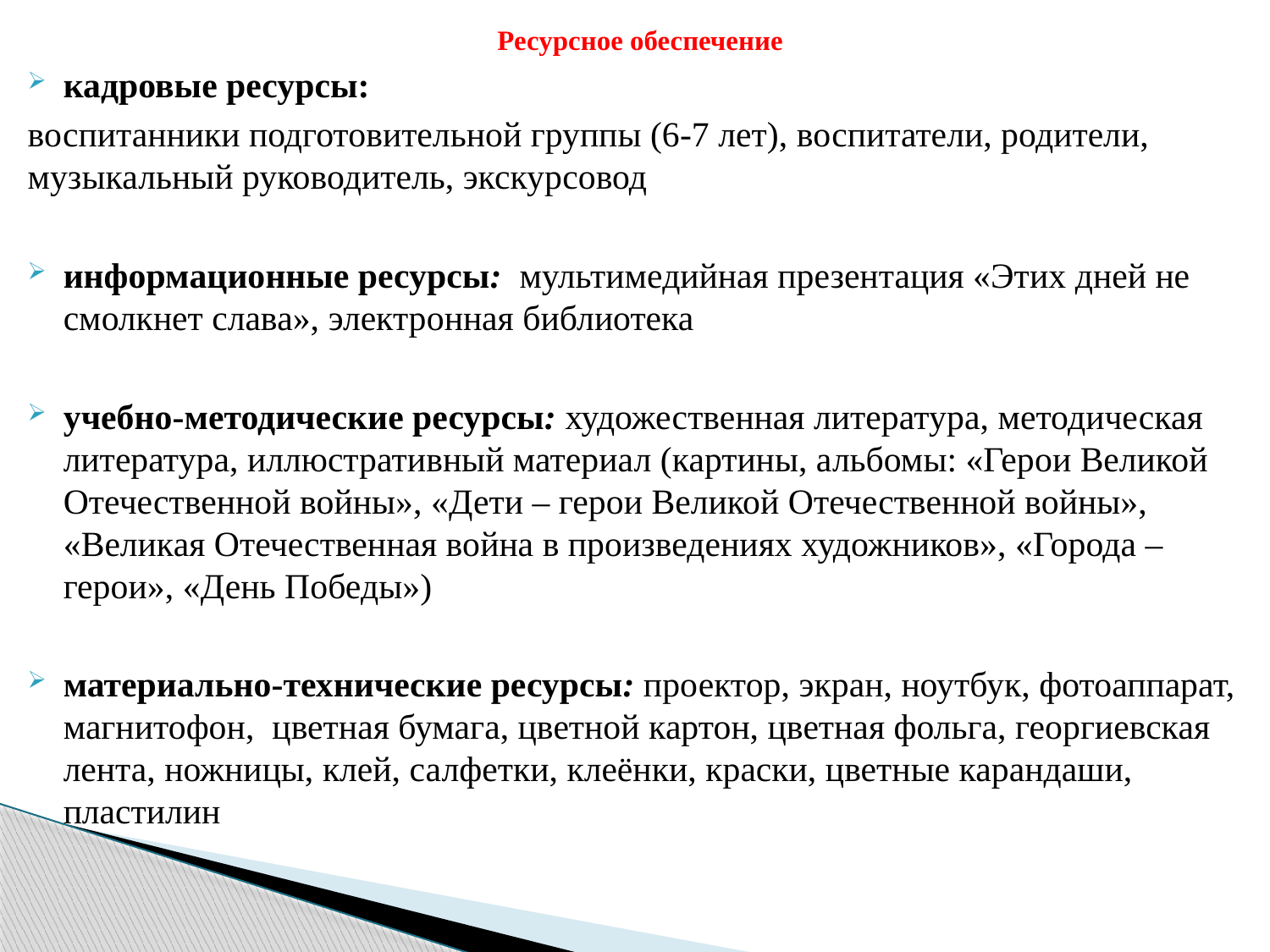

# Ресурсное обеспечение
кадровые ресурсы:
воспитанники подготовительной группы (6-7 лет), воспитатели, родители, музыкальный руководитель, экскурсовод

информационные ресурсы:  мультимедийная презентация «Этих дней не смолкнет слава», электронная библиотека

учебно-методические ресурсы: художественная литература, методическая литература, иллюстративный материал (картины, альбомы: «Герои Великой Отечественной войны», «Дети – герои Великой Отечественной войны», «Великая Отечественная война в произведениях художников», «Города – герои», «День Победы»)

материально-технические ресурсы: проектор, экран, ноутбук, фотоаппарат, магнитофон,  цветная бумага, цветной картон, цветная фольга, георгиевская лента, ножницы, клей, салфетки, клеёнки, краски, цветные карандаши, пластилин